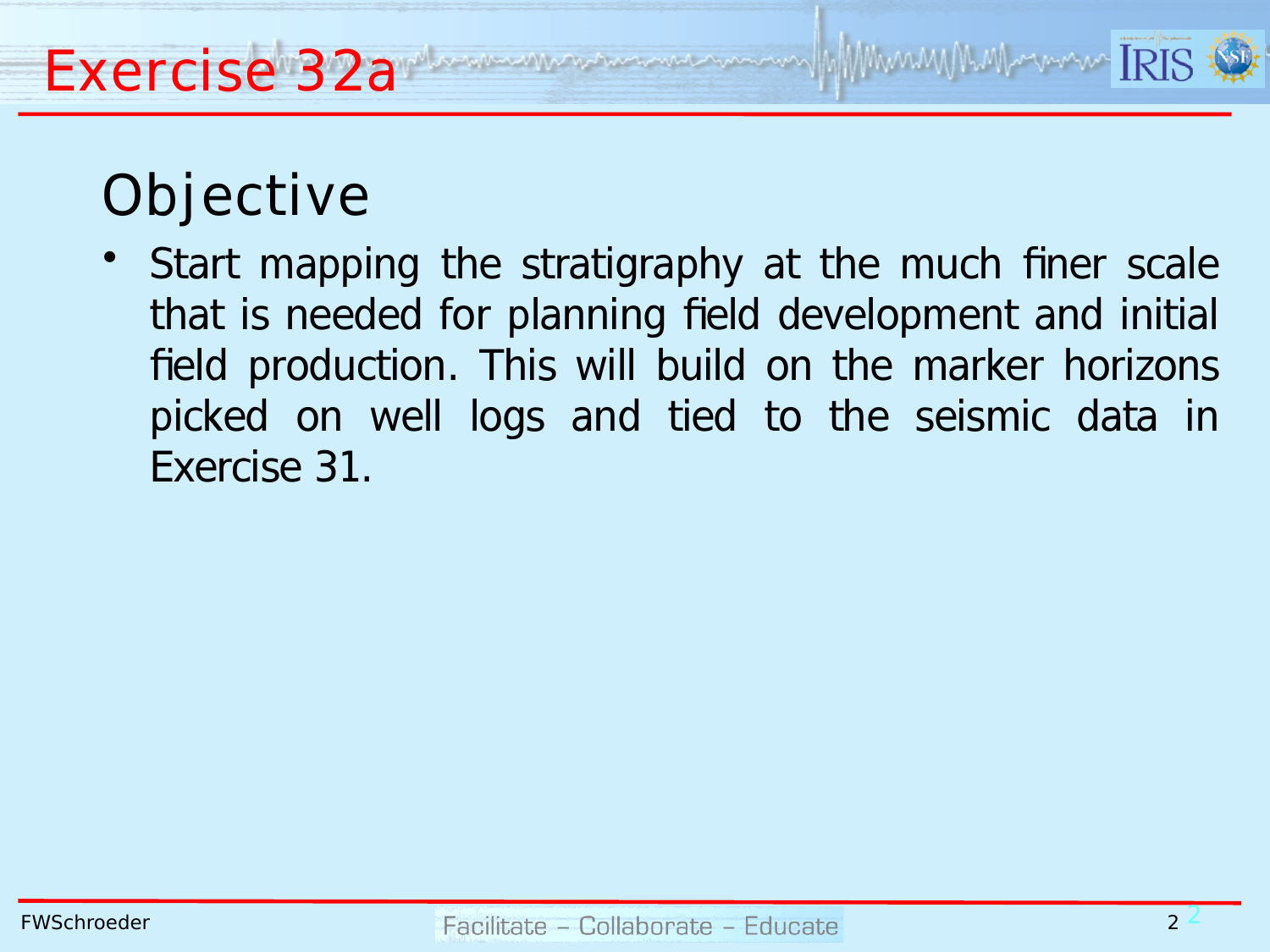

# Exercise 32a
Objective
Start mapping the stratigraphy at the much finer scale that is needed for planning field development and initial field production. This will build on the marker horizons picked on well logs and tied to the seismic data in Exercise 31.
2